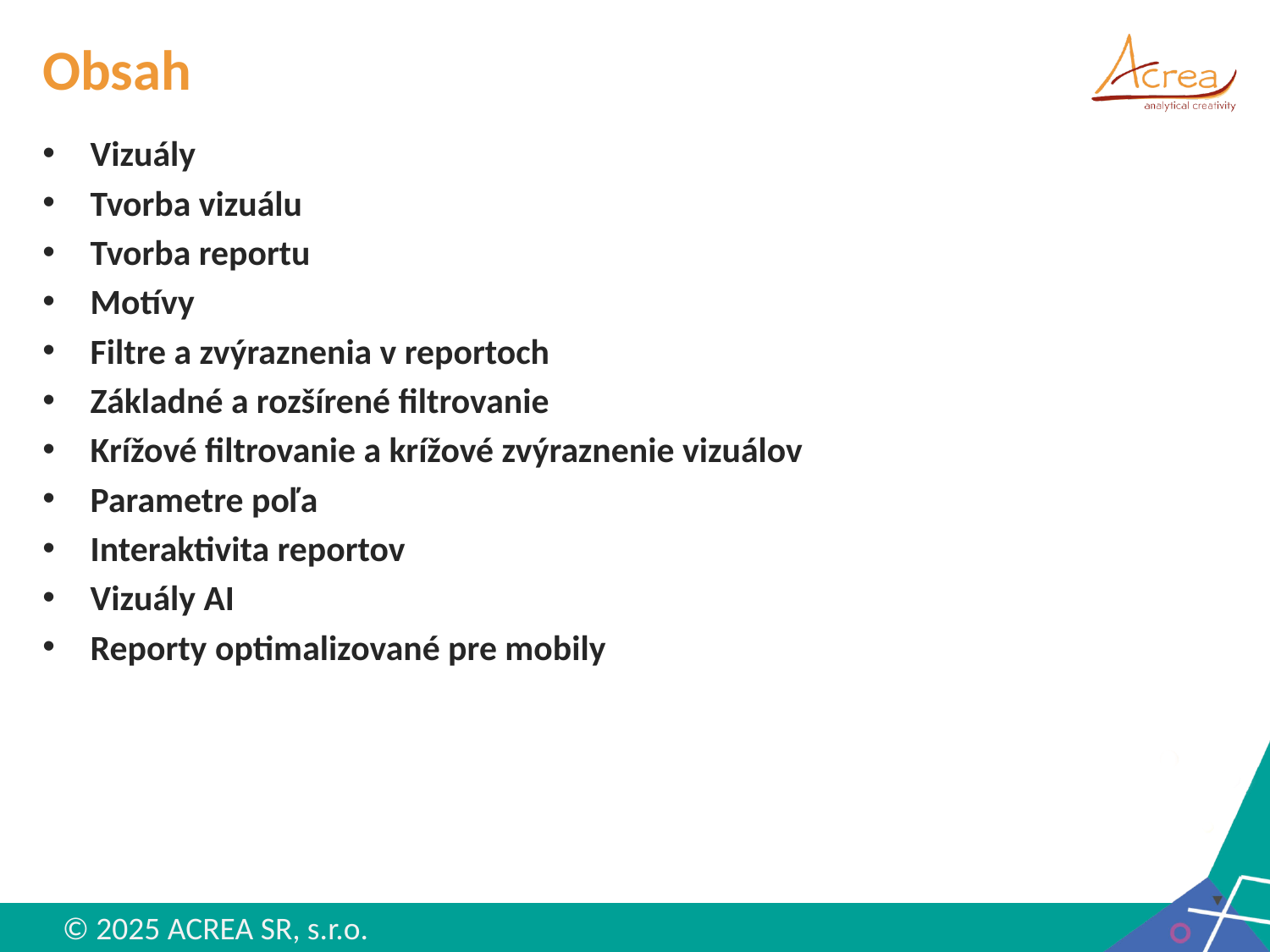

# Obsah
Vizuály
Tvorba vizuálu
Tvorba reportu
Motívy
Filtre a zvýraznenia v reportoch
Základné a rozšírené filtrovanie
Krížové filtrovanie a krížové zvýraznenie vizuálov
Parametre poľa
Interaktivita reportov
Vizuály AI
Reporty optimalizované pre mobily